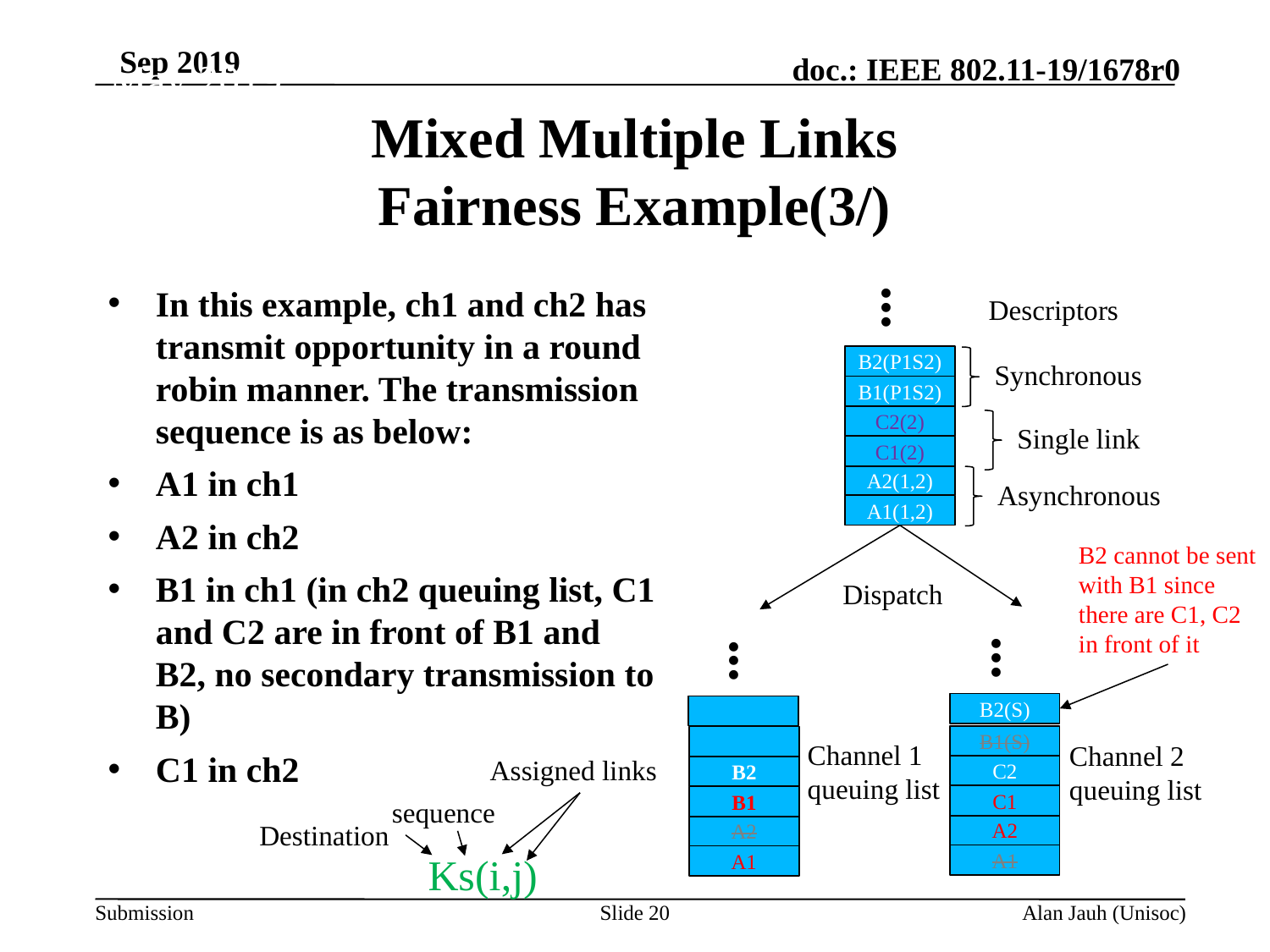

May 2019
# Mixed Multiple Links Fairness Example(3/)
...
In this example, ch1 and ch2 has transmit opportunity in a round robin manner. The transmission sequence is as below:
A1 in ch1
A2 in ch2
B1 in ch1 (in ch2 queuing list, C1 and C2 are in front of B1 and B2, no secondary transmission to B)
C1 in ch2
Descriptors
B2(P1S2)

Synchronous
B1(P1S2)
C2(2)

Single link
C1(2)
A2(1,2)

Asynchronous
A1(1,2)
B2 cannot be sent with B1 since there are C1, C2 in front of it
Dispatch
...
...
B2(S)

B1(S)

Channel 1 queuing list
Channel 2 queuing list
Assigned links
C2
B2
C1
B1
sequence
Destination
A2
A2
Ks(i,j)
A1
A1
Slide 20
Alan Jauh (Unisoc)